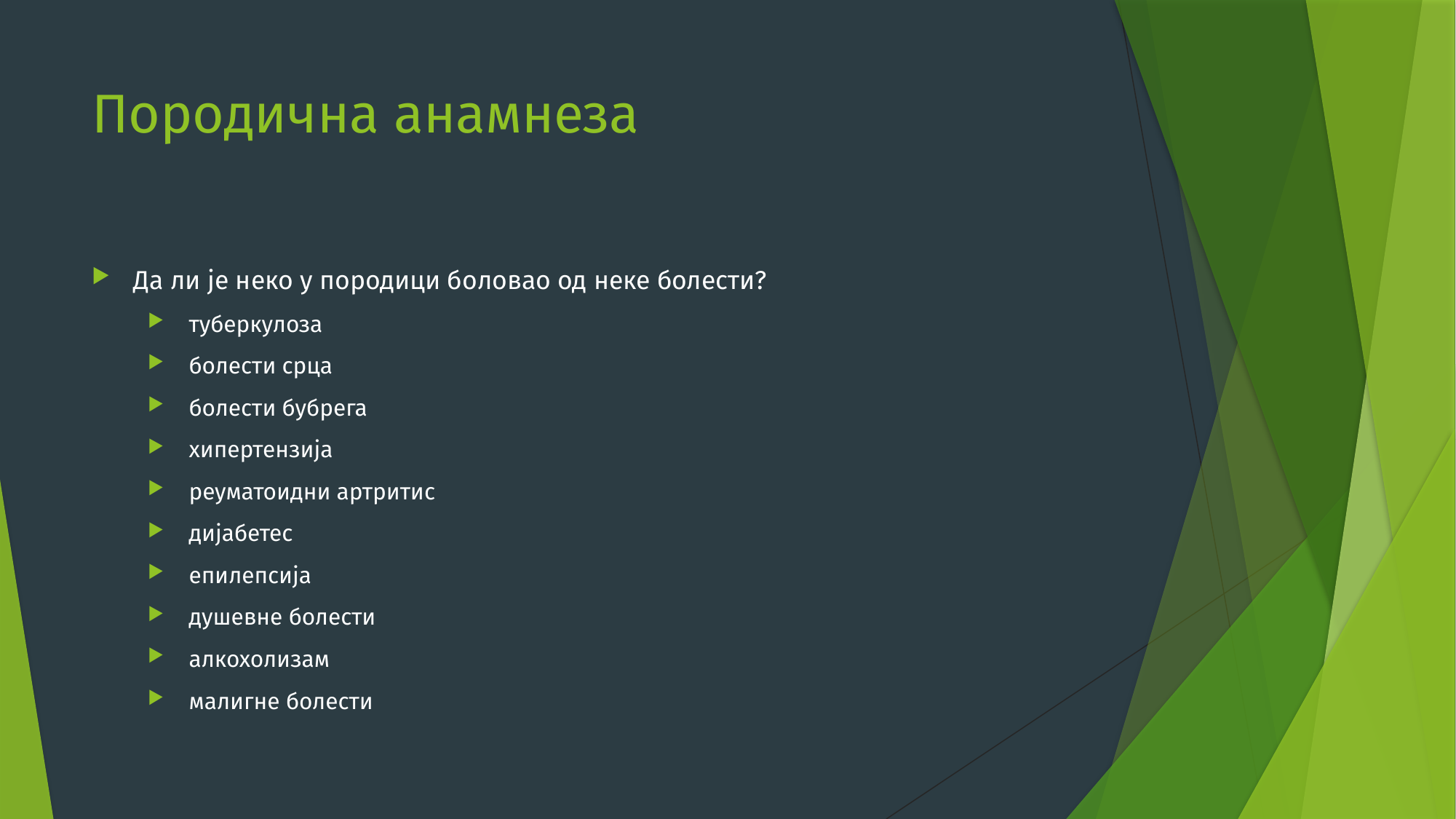

# Породична анамнеза
Да ли је неко у породици боловао од неке болести?
 туберкулоза
 болести срца
 болести бубрега
 хипертензија
 реуматоидни артритис
 дијабетес
 епилепсија
 душевне болести
 алкохолизам
 малигне болести